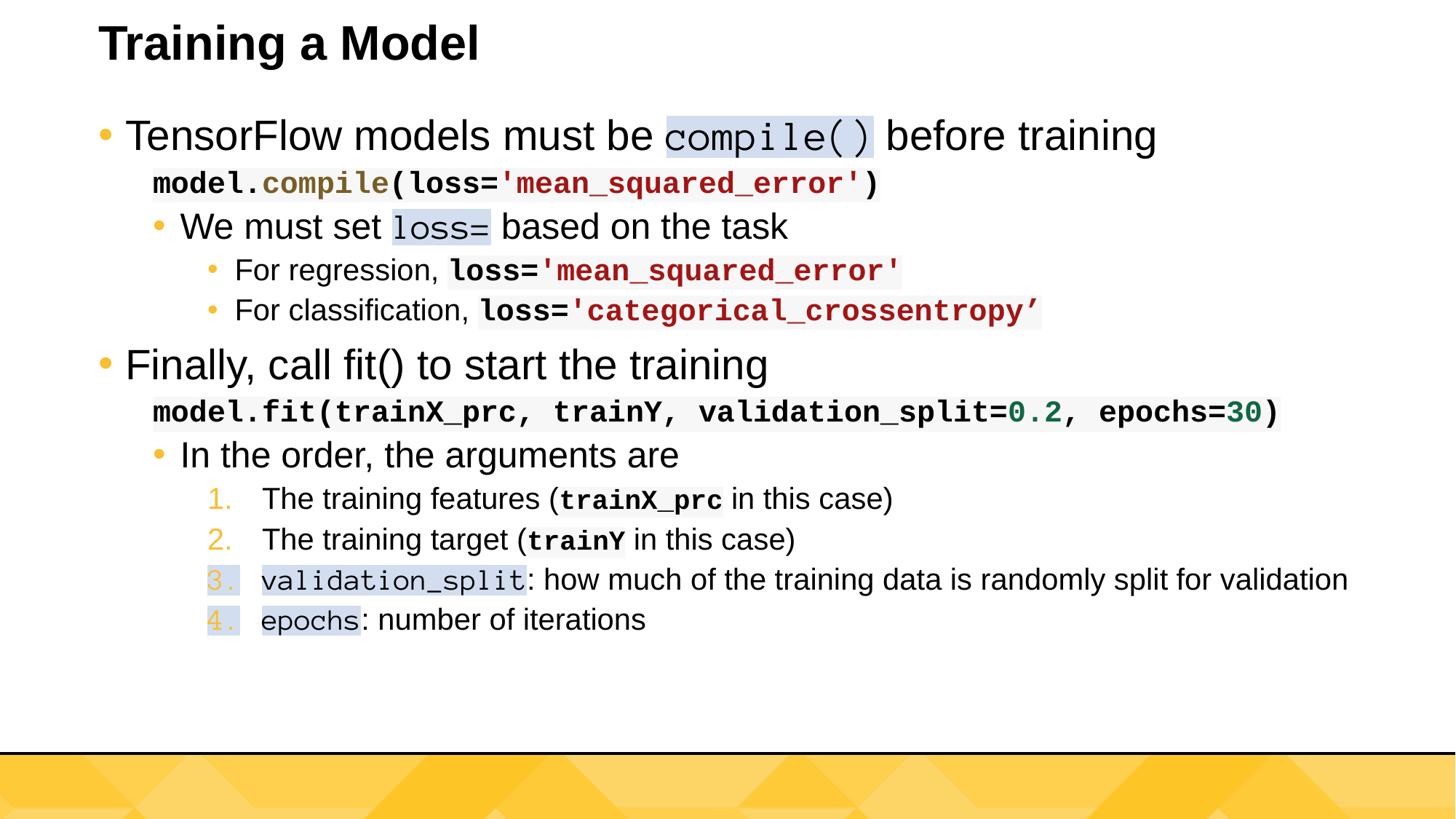

# Training a Model
TensorFlow models must be compile() before training
model.compile(loss='mean_squared_error')
We must set loss= based on the task
For regression, loss='mean_squared_error'
For classification, loss='categorical_crossentropy’
Finally, call fit() to start the training
model.fit(trainX_prc, trainY, validation_split=0.2, epochs=30)
In the order, the arguments are
The training features (trainX_prc in this case)
The training target (trainY in this case)
validation_split: how much of the training data is randomly split for validation
epochs: number of iterations